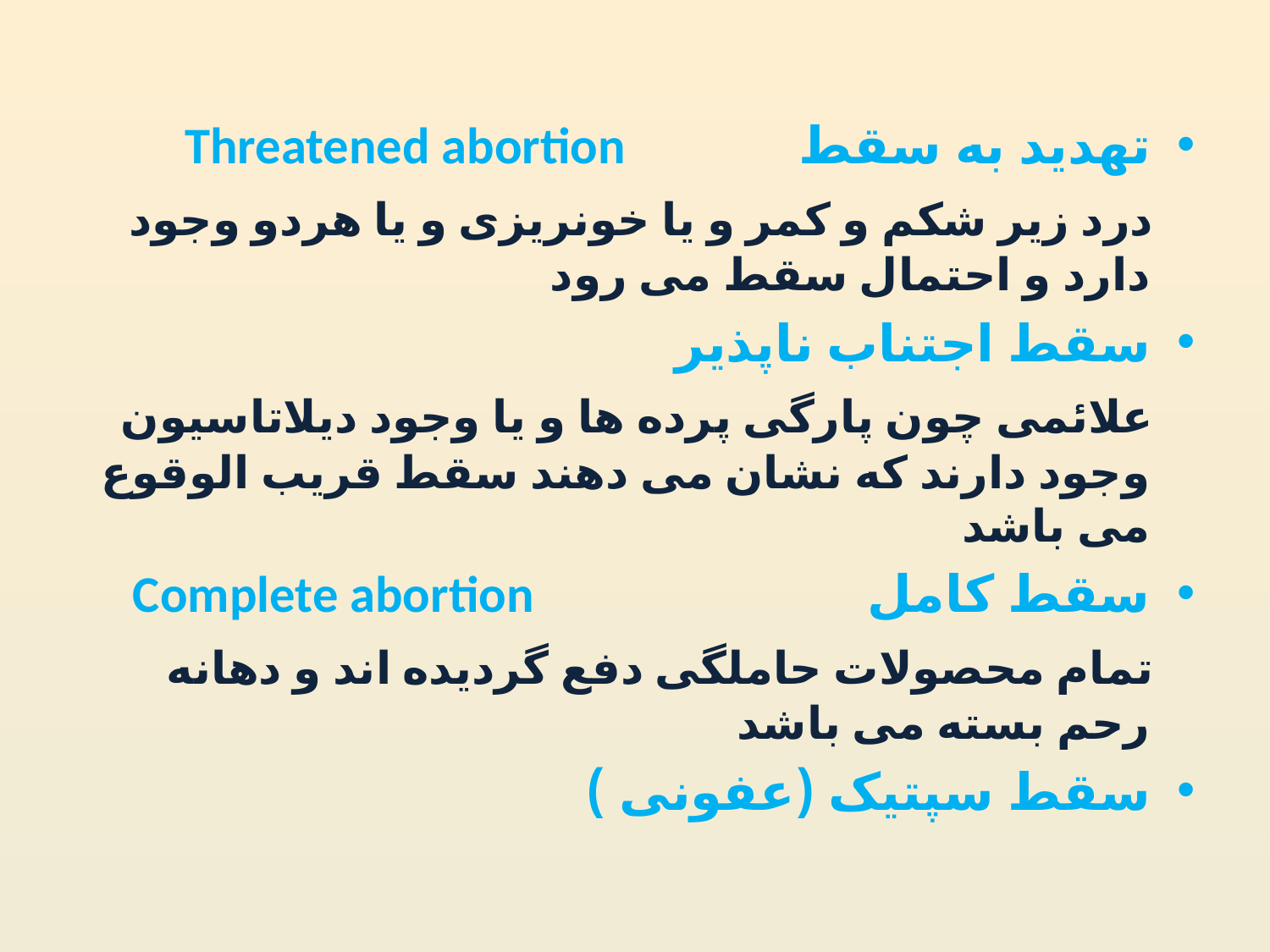

تهدید به سقط             Threatened abortion
   درد زیر شکم و کمر و یا خونریزی و یا هردو وجود دارد و احتمال سقط می رود
سقط اجتناب ناپذیر
   علائمی چون پارگی پرده ها و یا وجود دیلاتاسیون وجود دارند که نشان می دهند سقط قریب الوقوع می باشد
سقط کامل                         Complete abortion
   تمام محصولات حاملگی دفع گردیده اند و دهانه رحم بسته می باشد
سقط سپتیک (عفونی )